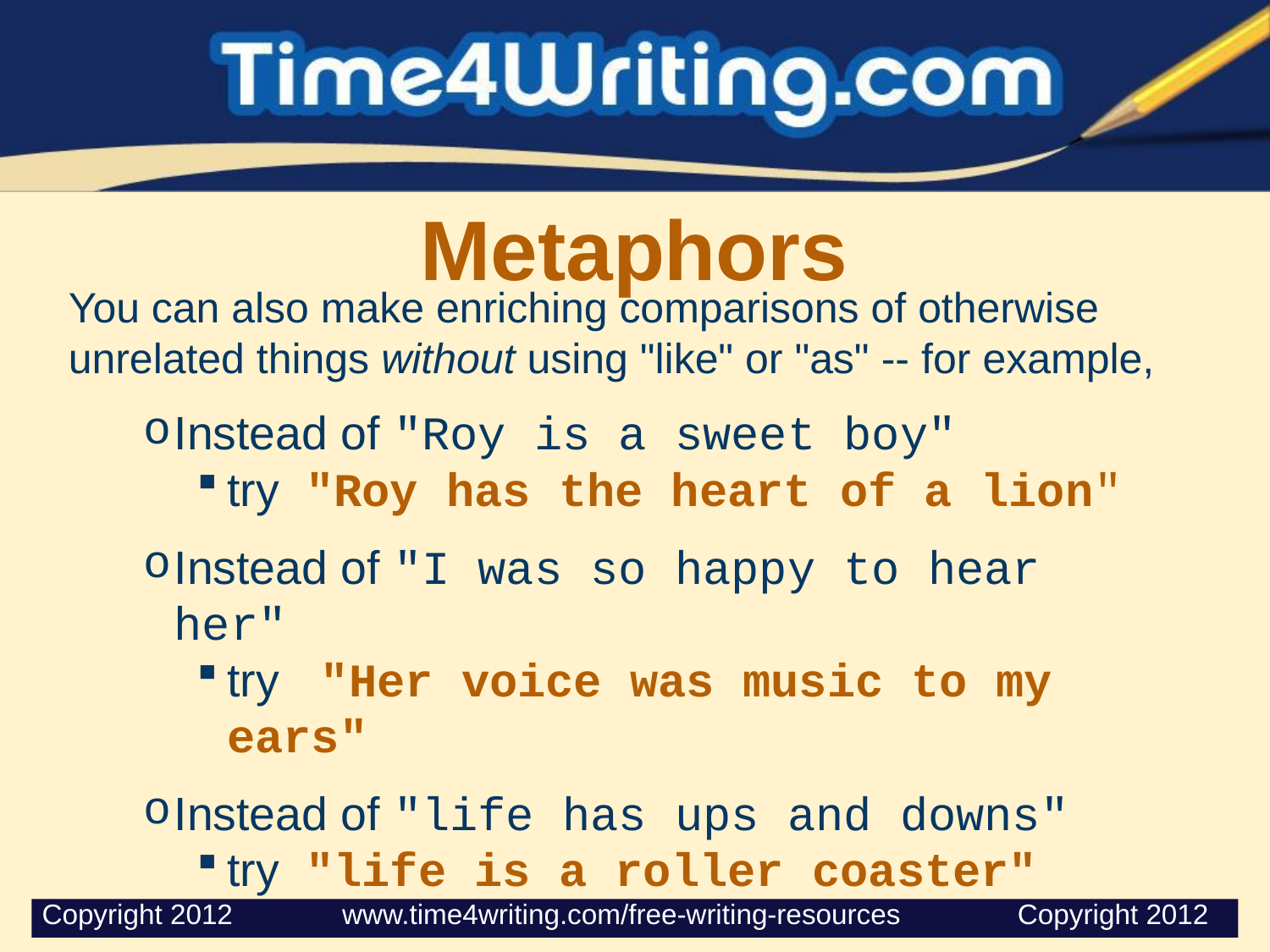

# Metaphors
You can also make enriching comparisons of otherwise unrelated things without using "like" or "as" -- for example,

Instead of "Roy is a sweet boy"
try  "Roy has the heart of a lion"

Instead of "I was so happy to hear her"
try  "Her voice was music to my ears"

Instead of "life has ups and downs"
try  "life is a roller coaster"

Copyright 2012              www.time4writing.com/free-writing-resources               Copyright 2012